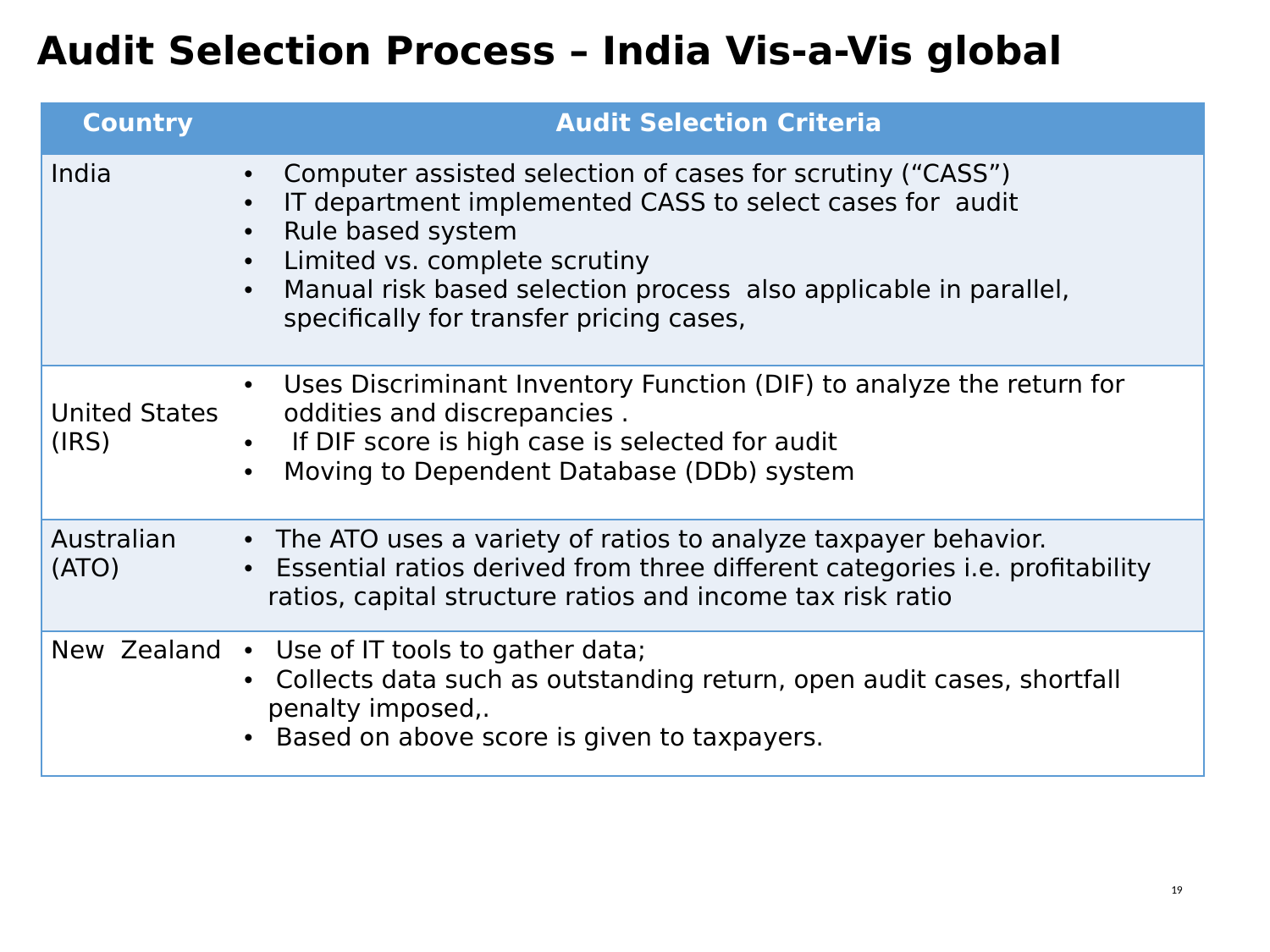

# Audit Selection Process – India Vis-a-Vis global
| Country | Audit Selection Criteria |
| --- | --- |
| India | Computer assisted selection of cases for scrutiny (“CASS”) IT department implemented CASS to select cases for audit Rule based system Limited vs. complete scrutiny Manual risk based selection process also applicable in parallel, specifically for transfer pricing cases, |
| United States (IRS) | Uses Discriminant Inventory Function (DIF) to analyze the return for oddities and discrepancies . If DIF score is high case is selected for audit Moving to Dependent Database (DDb) system |
| Australian (ATO) | The ATO uses a variety of ratios to analyze taxpayer behavior. Essential ratios derived from three different categories i.e. profitability ratios, capital structure ratios and income tax risk ratio |
| New Zealand | Use of IT tools to gather data; Collects data such as outstanding return, open audit cases, shortfall penalty imposed,. Based on above score is given to taxpayers. |